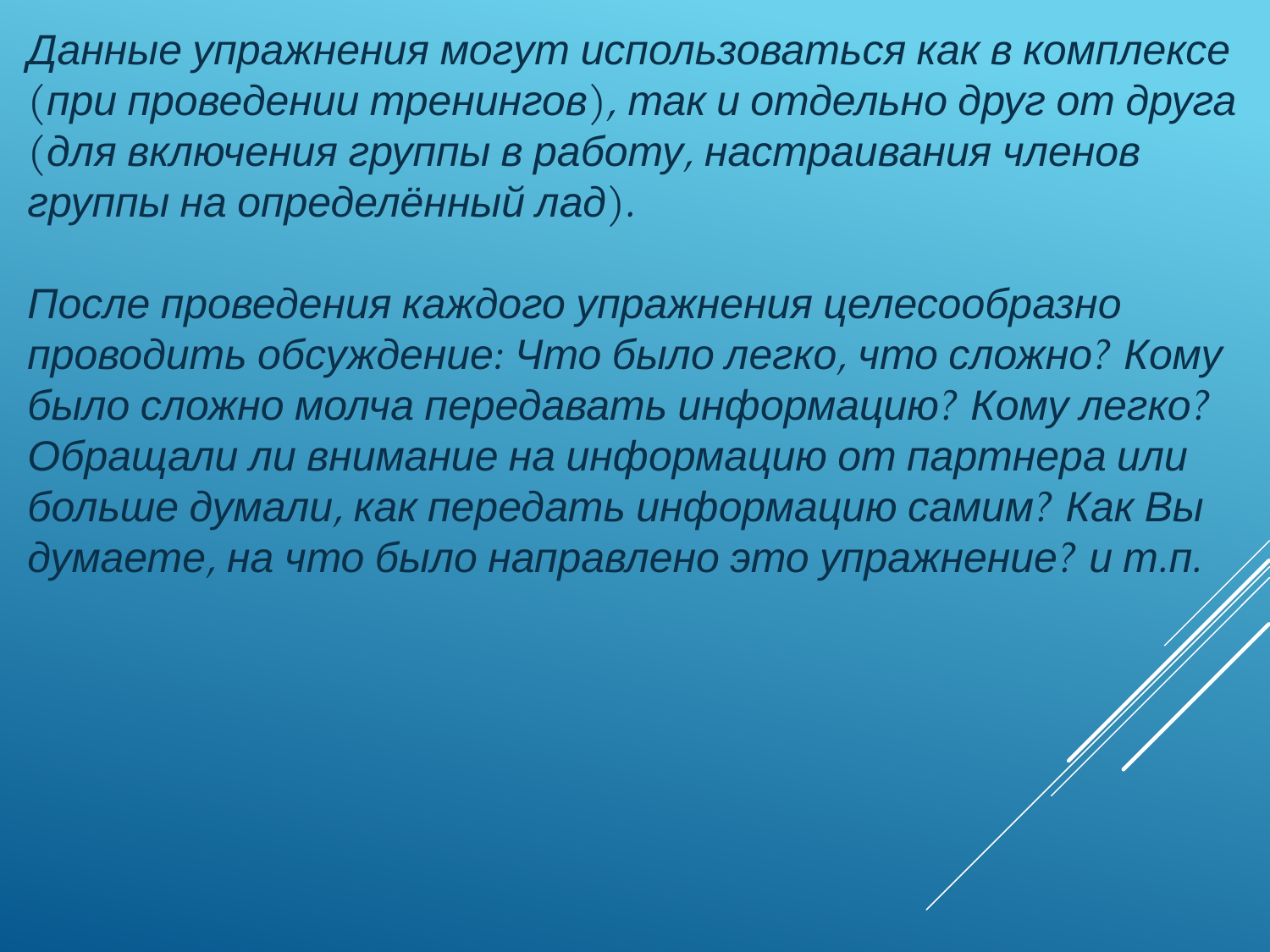

Данные упражнения могут использоваться как в комплексе (при проведении тренингов), так и отдельно друг от друга (для включения группы в работу, настраивания членов группы на определённый лад).

После проведения каждого упражнения целесообразно проводить обсуждение: Что было легко, что сложно? Кому было сложно молча передавать информацию? Кому легко? Обращали ли внимание на информацию от партнера или больше думали, как передать информацию самим? Как Вы думаете, на что было направлено это упражнение? и т.п.